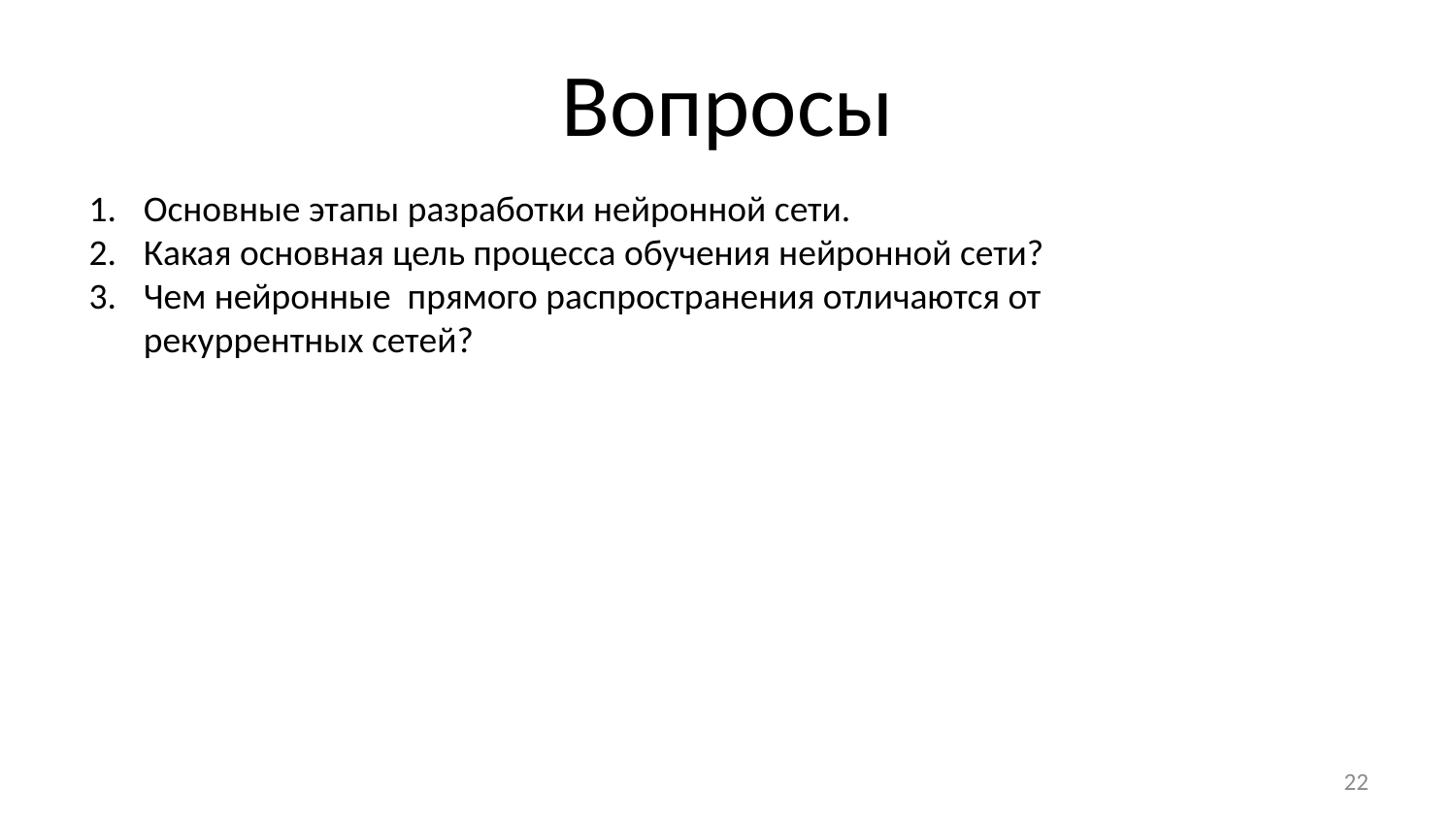

# Вопросы
Основные этапы разработки нейронной сети.
Какая основная цель процесса обучения нейронной сети?
Чем нейронные  прямого распространения отличаются от рекуррентных сетей?
22